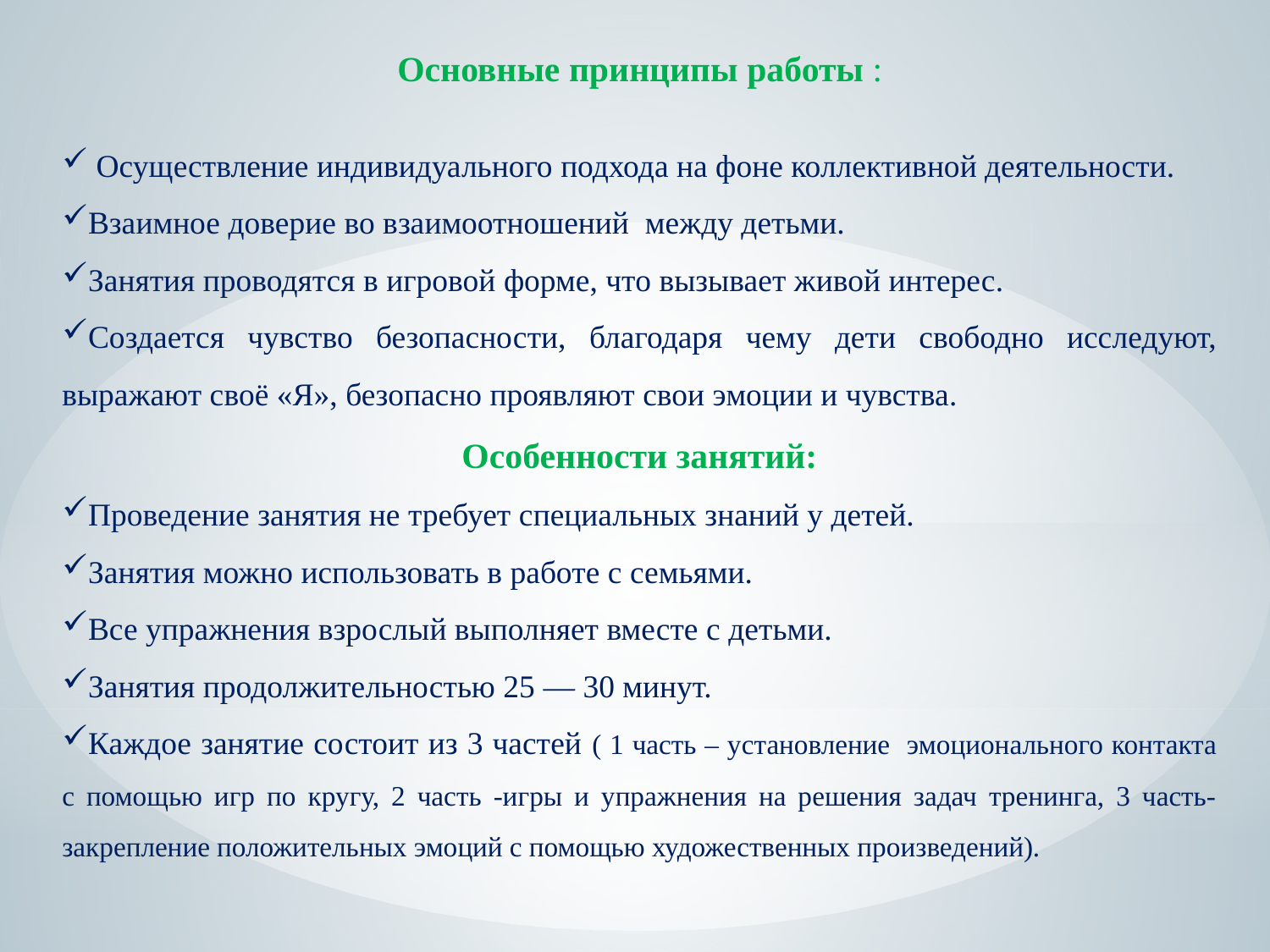

Основные принципы работы :

 Осуществление индивидуального подхода на фоне коллективной деятельности.
Взаимное доверие во взаимоотношений  между детьми.
Занятия проводятся в игровой форме, что вызывает живой интерес.
Создается чувство безопасности, благодаря чему дети свободно исследуют, выражают своё «Я», безопасно проявляют свои эмоции и чувства.
 Особенности занятий:
Проведение занятия не требует специальных знаний у детей.
Занятия можно использовать в работе с семьями.
Все упражнения взрослый выполняет вместе с детьми.
Занятия продолжительностью 25 — 30 минут.
Каждое занятие состоит из 3 частей ( 1 часть – установление  эмоционального контакта с помощью игр по кругу, 2 часть -игры и упражнения на решения задач тренинга, 3 часть-закрепление положительных эмоций с помощью художественных произведений).